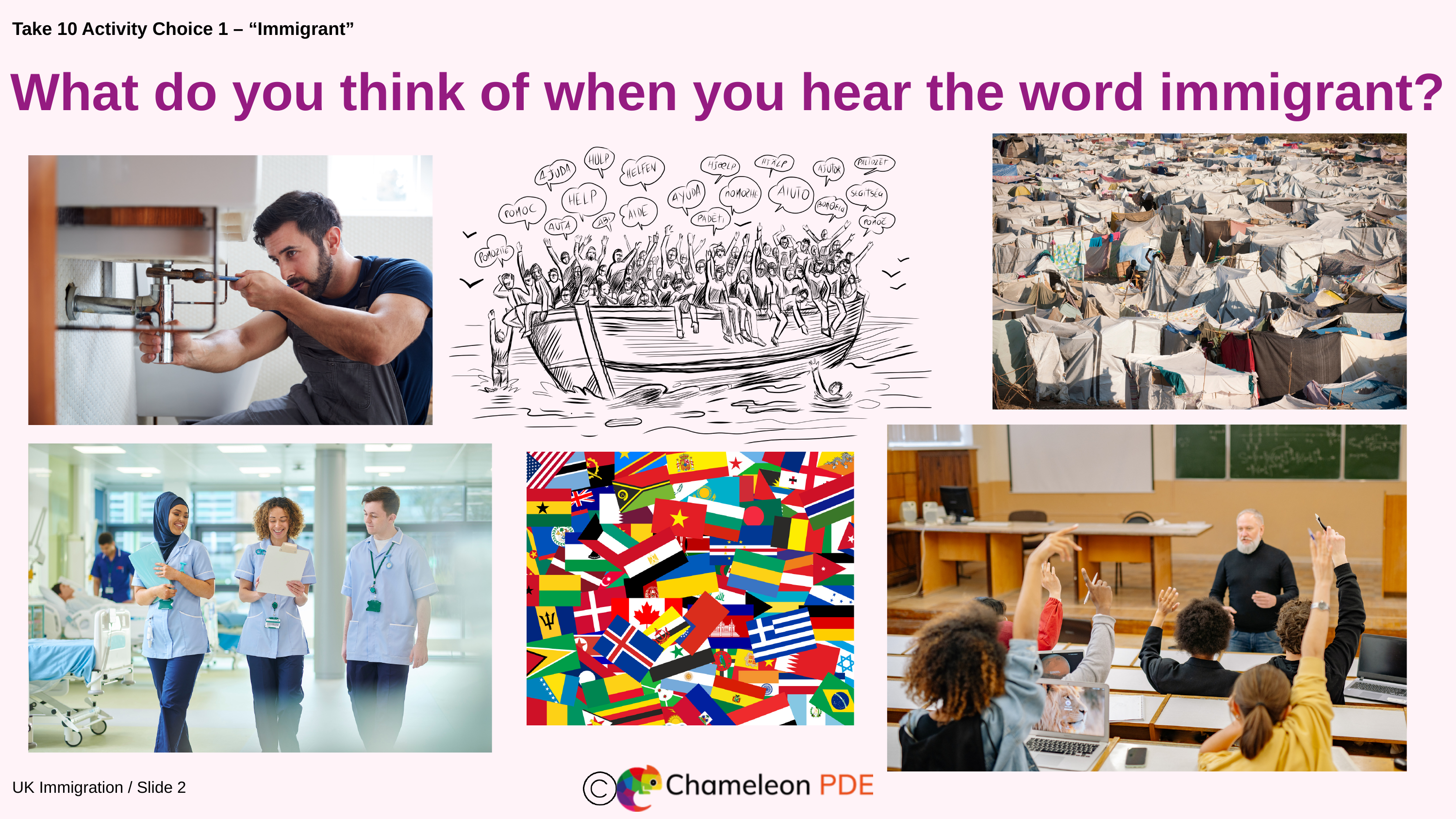

Take 10 Activity Choice 1 – “Immigrant”

What do you think of when you hear the word immigrant?

UK Immigration / Slide 2